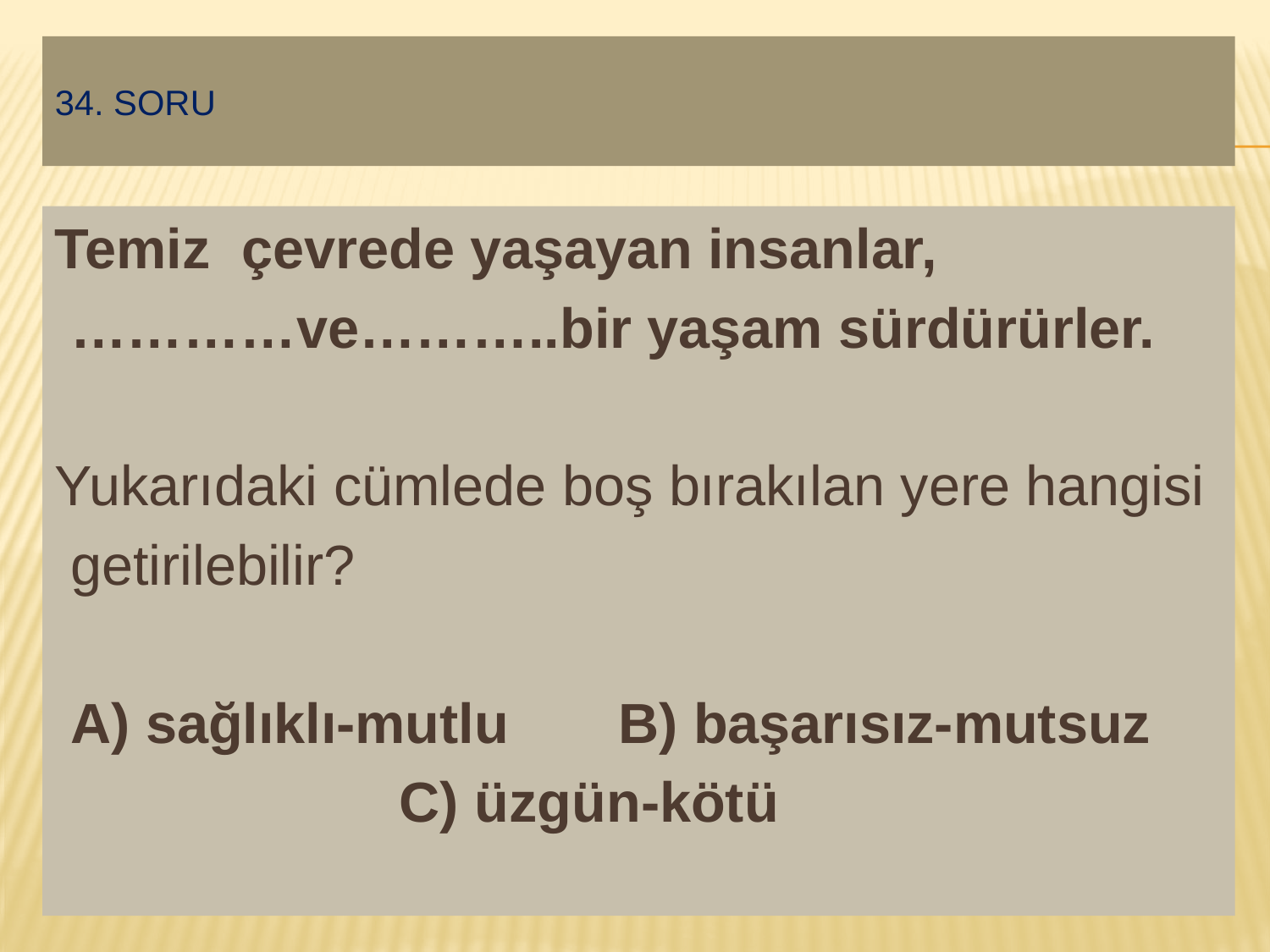

# 34. soru
Temiz  çevrede yaşayan insanlar,
 …………ve………..bir yaşam sürdürürler.

Yukarıdaki cümlede boş bırakılan yere hangisi
 getirilebilir?

 A) sağlıklı-mutlu       B) başarısız-mutsuz
                      C) üzgün-kötü